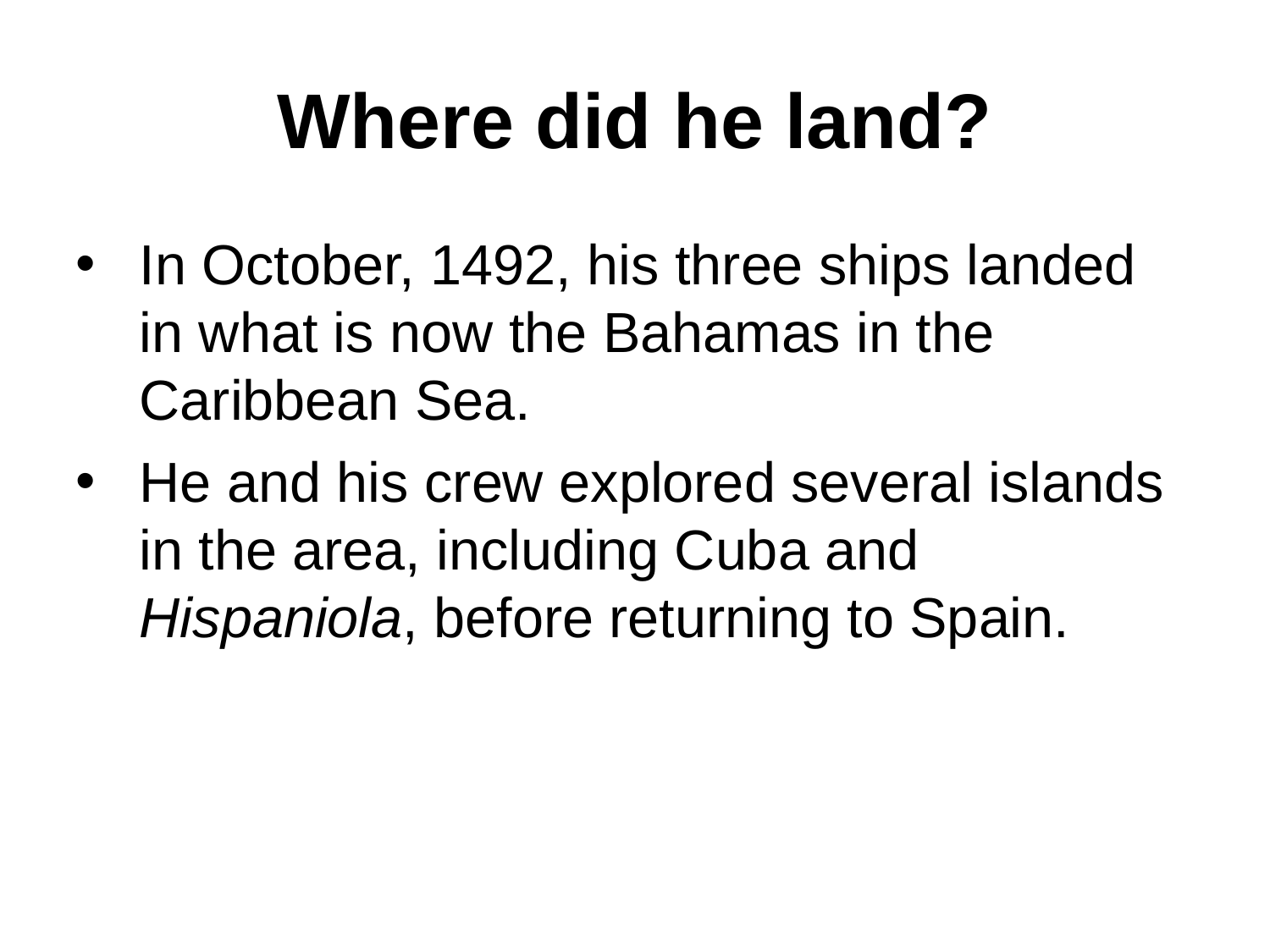

# Where did he land?
In October, 1492, his three ships landed in what is now the Bahamas in the Caribbean Sea.
He and his crew explored several islands in the area, including Cuba and Hispaniola, before returning to Spain.